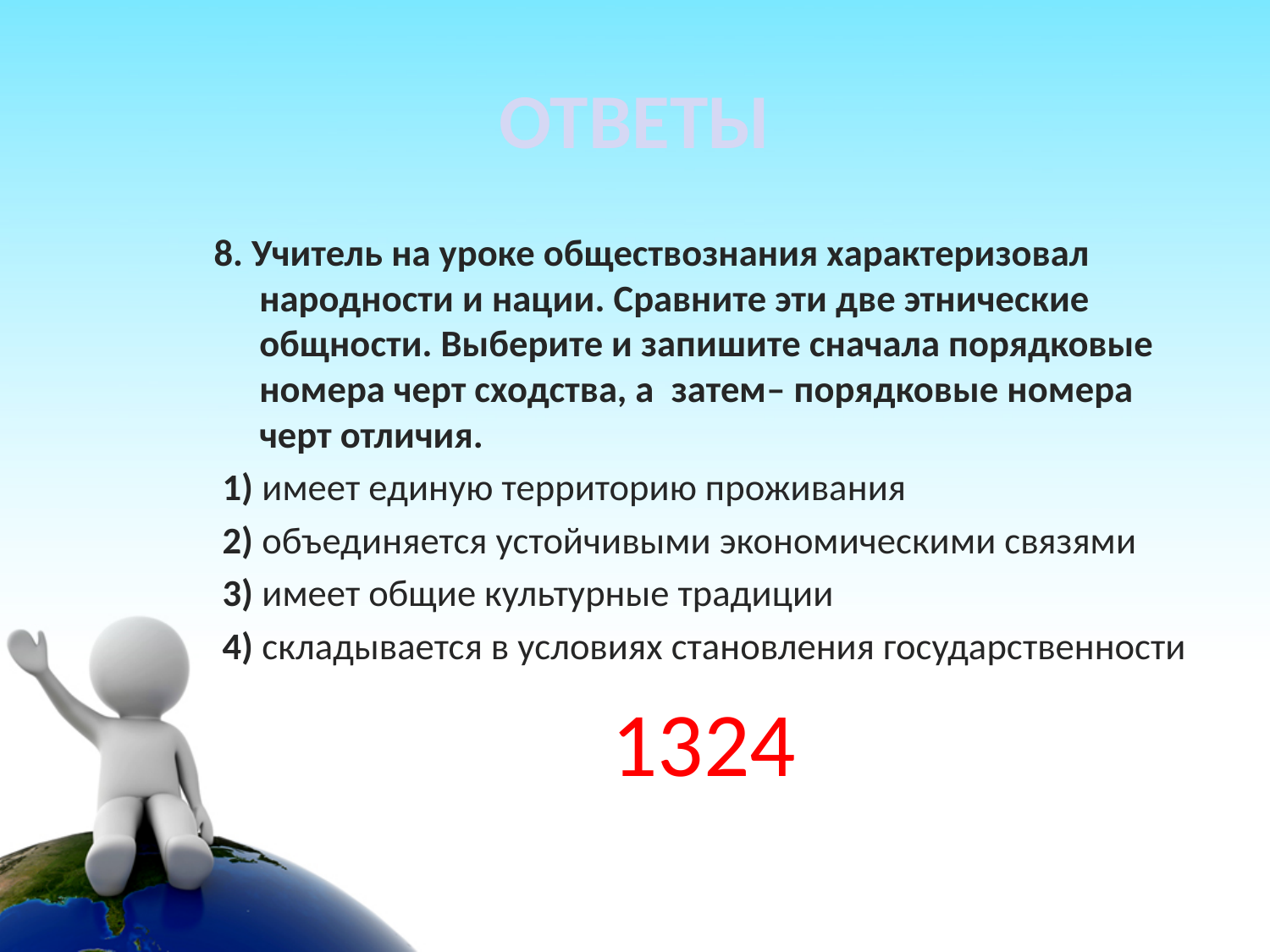

# ОТВЕТЫ
8. Учитель на уроке обществознания характеризовал народности и нации. Сравните эти две этнические общности. Выберите и запишите сначала порядковые номера черт сходства, а  затем– порядковые номера  черт отличия.
 1) имеет единую территорию проживания
 2) объединяется устойчивыми экономическими связями
 3) имеет общие культурные традиции
 4) складывается в условиях становления государственности
1324